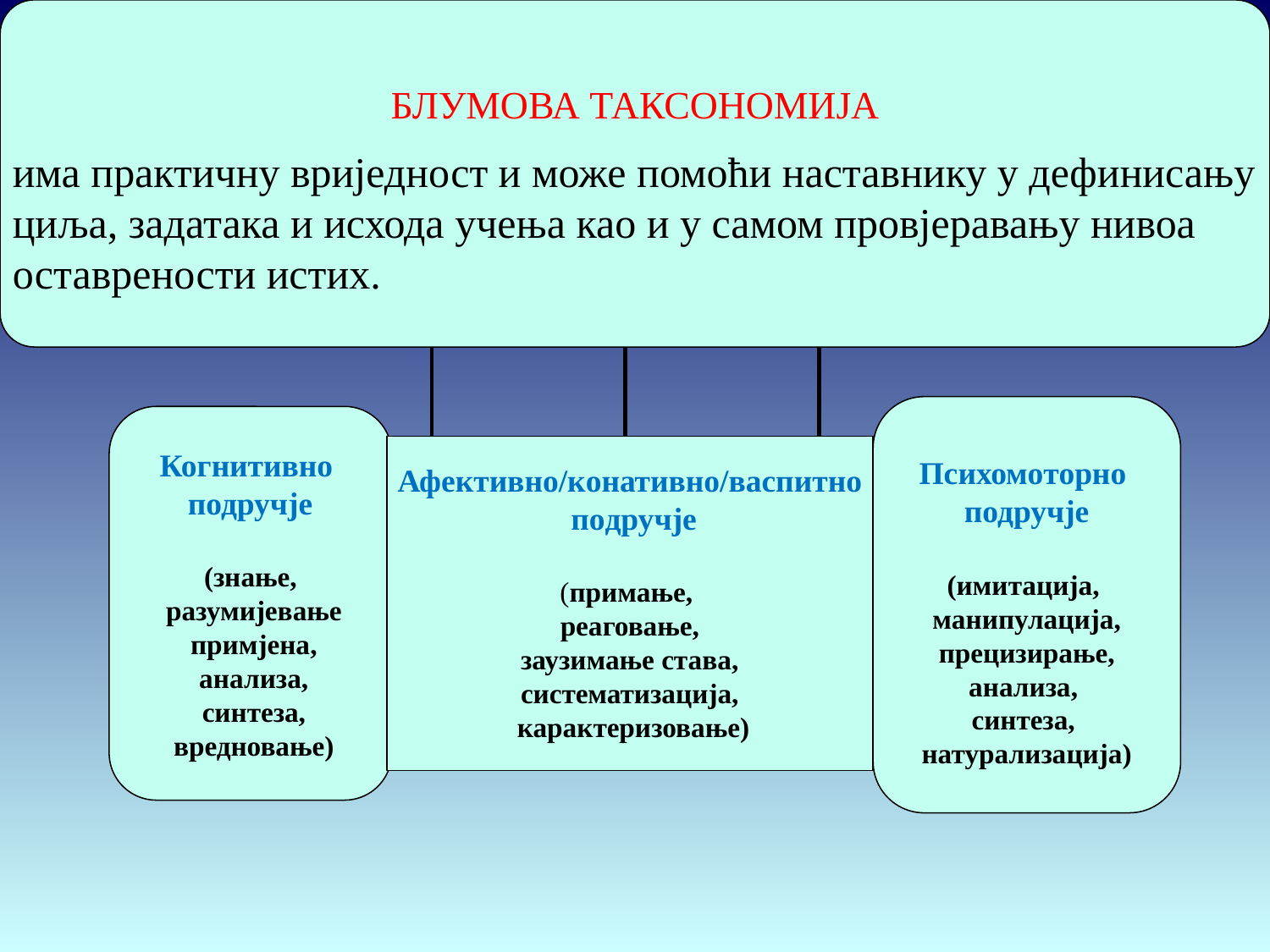

БЛУМОВА ТАКСОНОМИЈА

Психомoторно
подручје

(имитација,
манипулација,
 прецизирање,
анaлиза,
синтеза,
натурализација)

Когнитивно
подручје

(знање,
 разумијевање
 примјена,
 анализа,
 синтеза,
 вредновање)

Афективно/кoнативно/васпитно
 пoдручје

(примање,
реаговање,
 заузимање ставa,
систематизација,
 карaктеризовање)

има практичну вриједност и може помоћи наставнику у дефинисању циља, задатака и исхода учења као и у самом провјеравању нивоа оставрености истих.